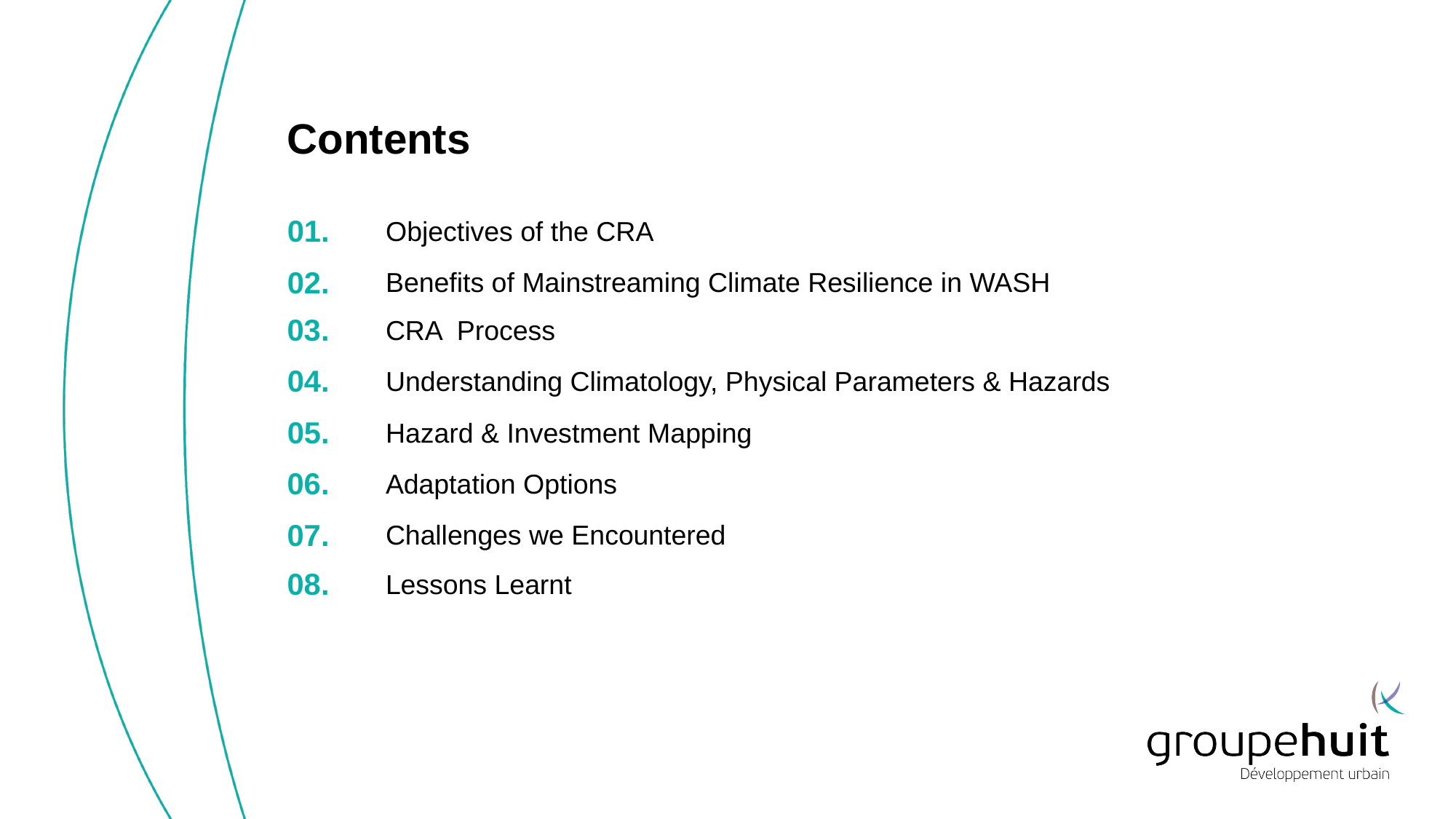

# Contents
01.
Objectives of the CRA
02.
Benefits of Mainstreaming Climate Resilience in WASH
03.
CRA  Process
04.
Understanding Climatology, Physical Parameters & Hazards
05.
Hazard & Investment Mapping
06.
Adaptation Options
07.
Challenges we Encountered
08.
Lessons Learnt